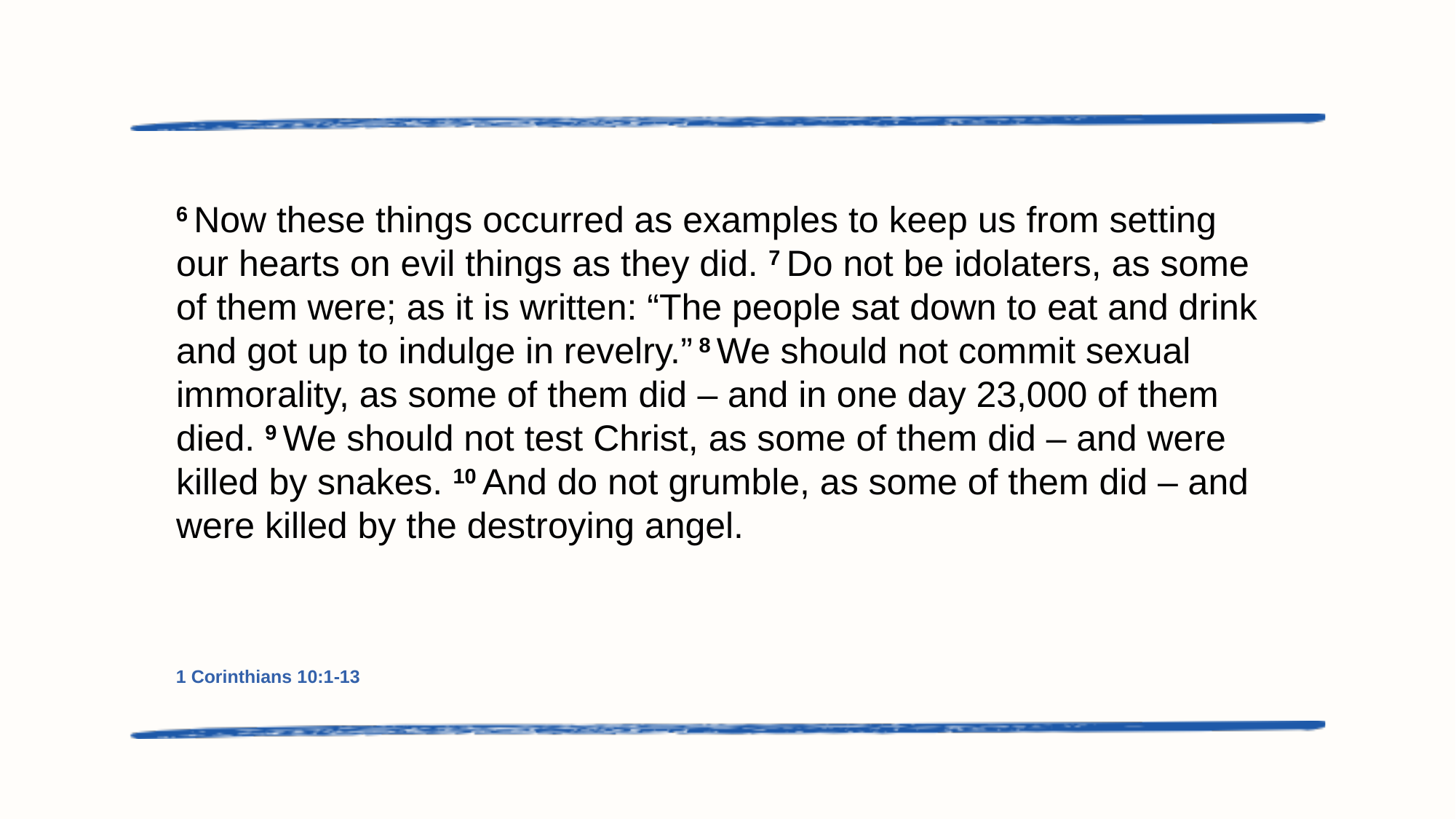

6 Now these things occurred as examples to keep us from setting our hearts on evil things as they did. 7 Do not be idolaters, as some of them were; as it is written: “The people sat down to eat and drink and got up to indulge in revelry.” 8 We should not commit sexual immorality, as some of them did – and in one day 23,000 of them died. 9 We should not test Christ, as some of them did – and were killed by snakes. 10 And do not grumble, as some of them did – and were killed by the destroying angel.
1 Corinthians 10:1-13